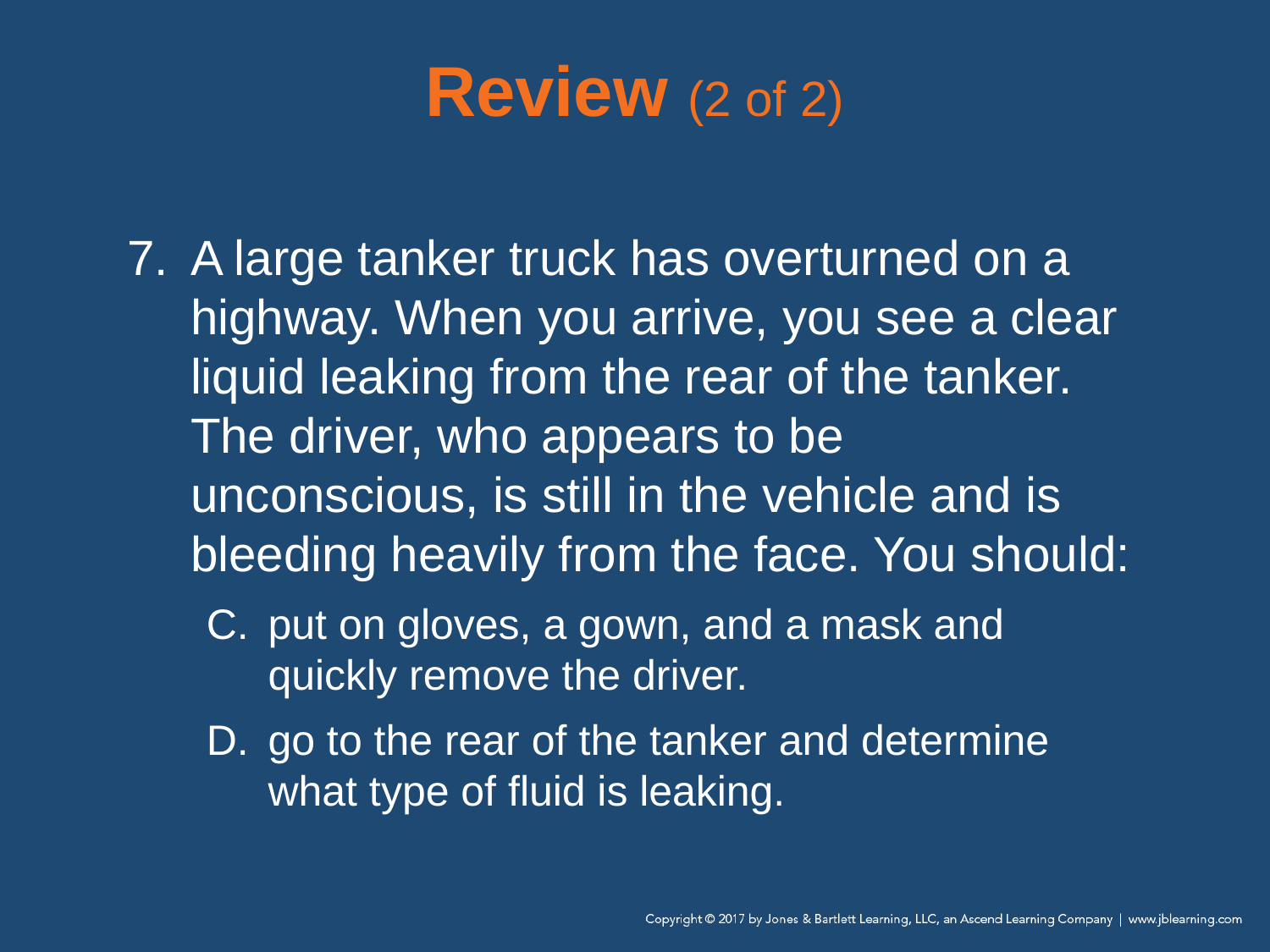

# Review (2 of 2)
A large tanker truck has overturned on a highway. When you arrive, you see a clear liquid leaking from the rear of the tanker. The driver, who appears to be unconscious, is still in the vehicle and is bleeding heavily from the face. You should:
put on gloves, a gown, and a mask and quickly remove the driver.
go to the rear of the tanker and determine what type of fluid is leaking.